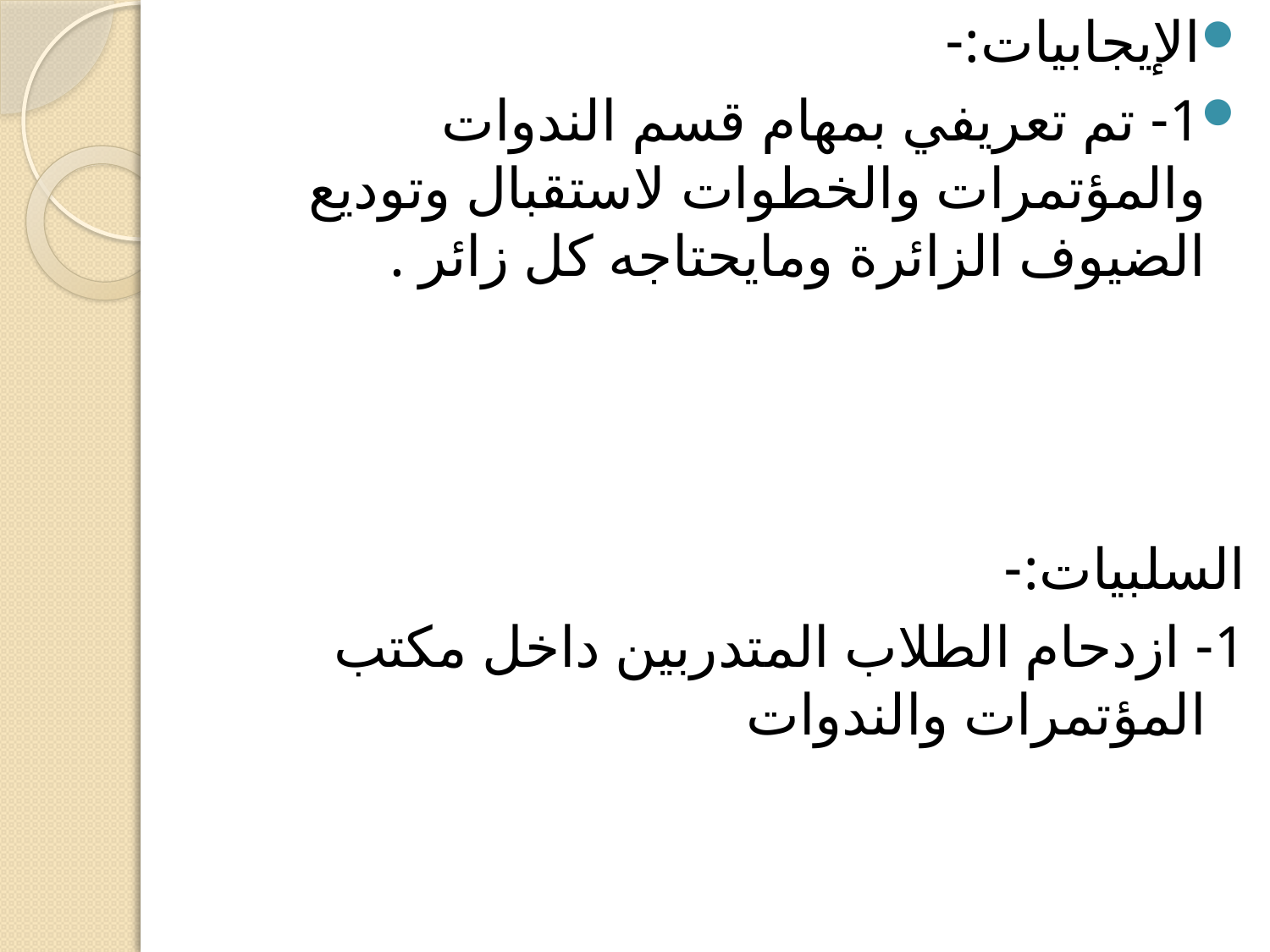

الإيجابيات:-
1- تم تعريفي بمهام قسم الندوات والمؤتمرات والخطوات لاستقبال وتوديع الضيوف الزائرة ومايحتاجه كل زائر .

السلبيات:-
1- ازدحام الطلاب المتدربين داخل مكتب المؤتمرات والندوات